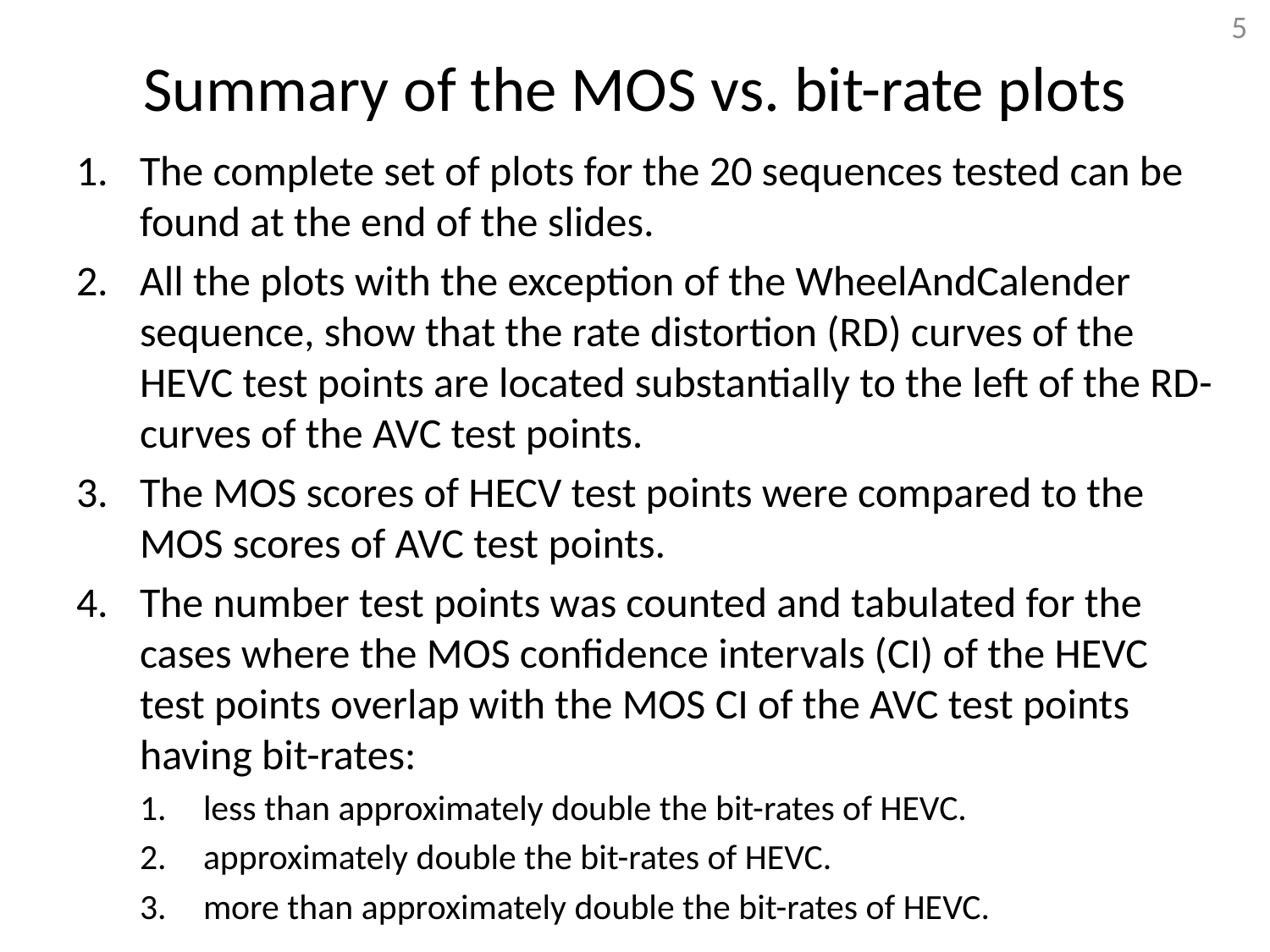

5
# Summary of the MOS vs. bit-rate plots
The complete set of plots for the 20 sequences tested can be found at the end of the slides.
All the plots with the exception of the WheelAndCalender sequence, show that the rate distortion (RD) curves of the HEVC test points are located substantially to the left of the RD-curves of the AVC test points.
The MOS scores of HECV test points were compared to the MOS scores of AVC test points.
The number test points was counted and tabulated for the cases where the MOS confidence intervals (CI) of the HEVC test points overlap with the MOS CI of the AVC test points having bit-rates:
less than approximately double the bit-rates of HEVC.
approximately double the bit-rates of HEVC.
more than approximately double the bit-rates of HEVC.